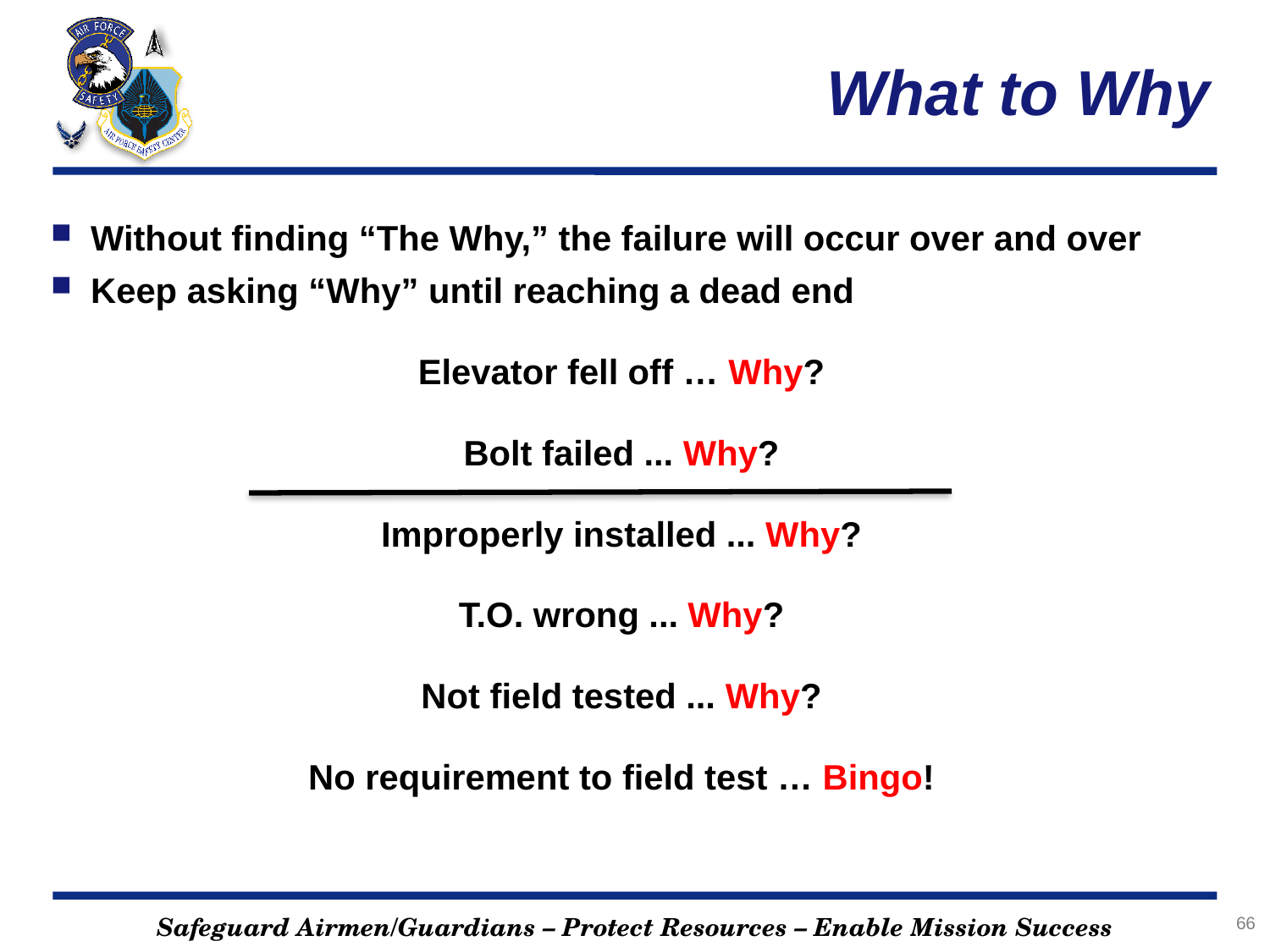

# What to Why
Without finding “The Why,” the failure will occur over and over
Keep asking “Why” until reaching a dead end
Elevator fell off … Why?
Bolt failed ... Why?
Improperly installed ... Why?
T.O. wrong ... Why?
Not field tested ... Why?
No requirement to field test … Bingo!

66